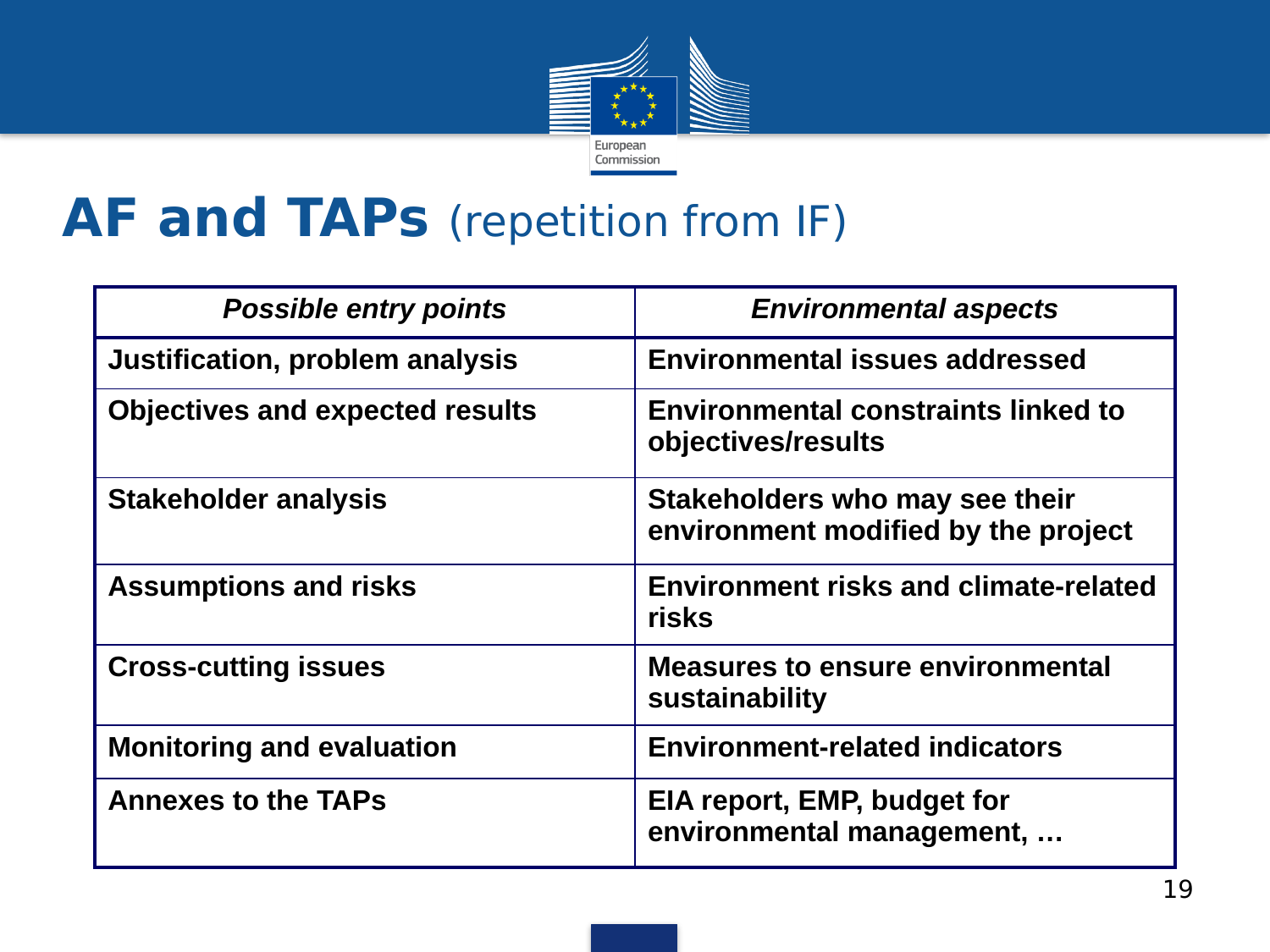

# AF and TAPs (repetition from IF)
| Possible entry points | Environmental aspects |
| --- | --- |
| Justification, problem analysis | Environmental issues addressed |
| Objectives and expected results | Environmental constraints linked to objectives/results |
| Stakeholder analysis | Stakeholders who may see their environment modified by the project |
| Assumptions and risks | Environment risks and climate-related risks |
| Cross-cutting issues | Measures to ensure environmental sustainability |
| Monitoring and evaluation | Environment-related indicators |
| Annexes to the TAPs | EIA report, EMP, budget for environmental management, … |
19